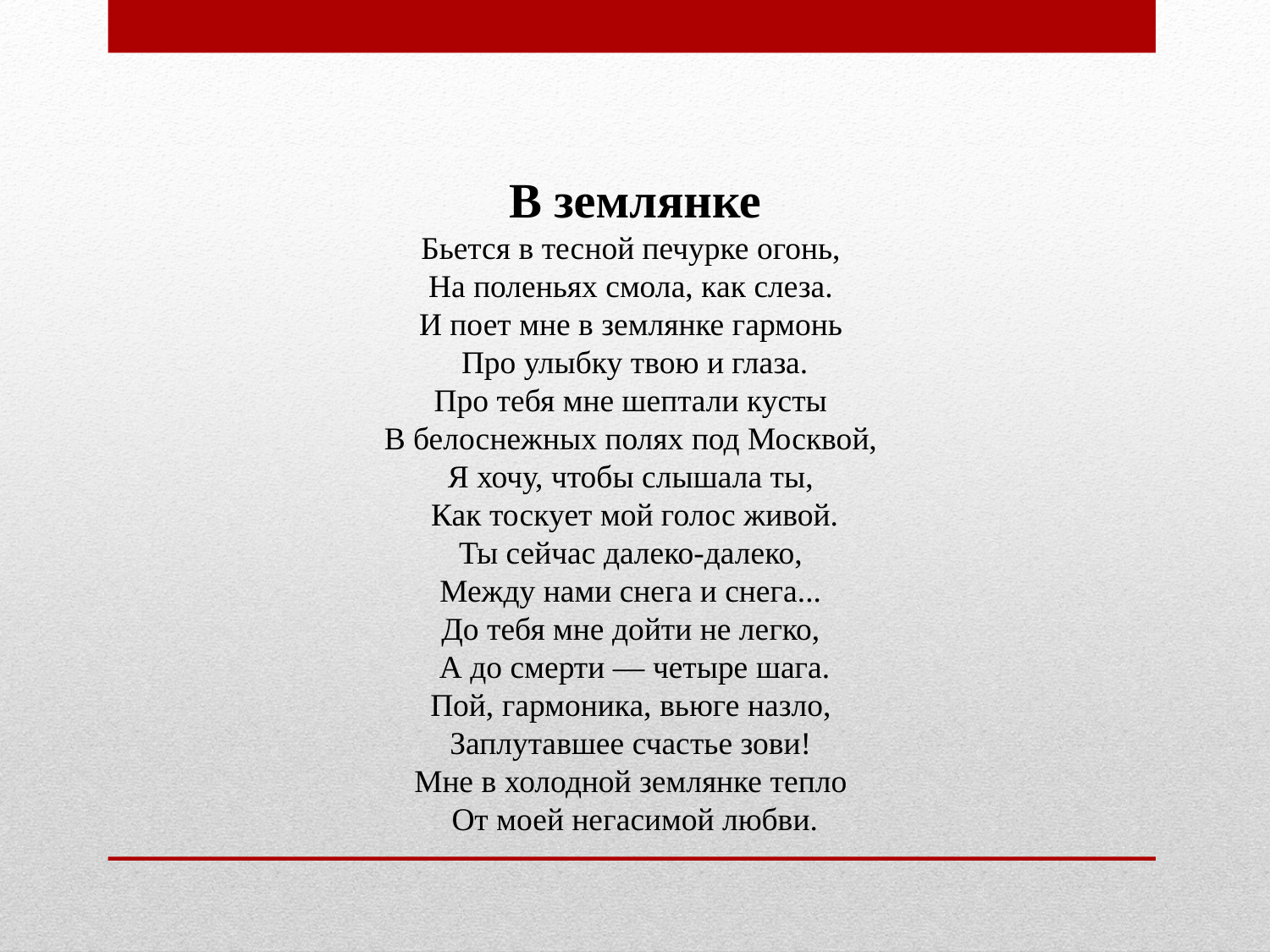

В землянке
Бьется в тесной печурке огонь, 
На поленьях смола, как слеза. 
И поет мне в землянке гармонь 
Про улыбку твою и глаза.
Про тебя мне шептали кусты 
В белоснежных полях под Москвой, 
Я хочу, чтобы слышала ты, 
Как тоскует мой голос живой.
Ты сейчас далеко-далеко, 
Между нами снега и снега... 
До тебя мне дойти не легко, 
А до смерти — четыре шага.
Пой, гармоника, вьюге назло, 
Заплутавшее счастье зови! 
Мне в холодной землянке тепло 
От моей негасимой любви.